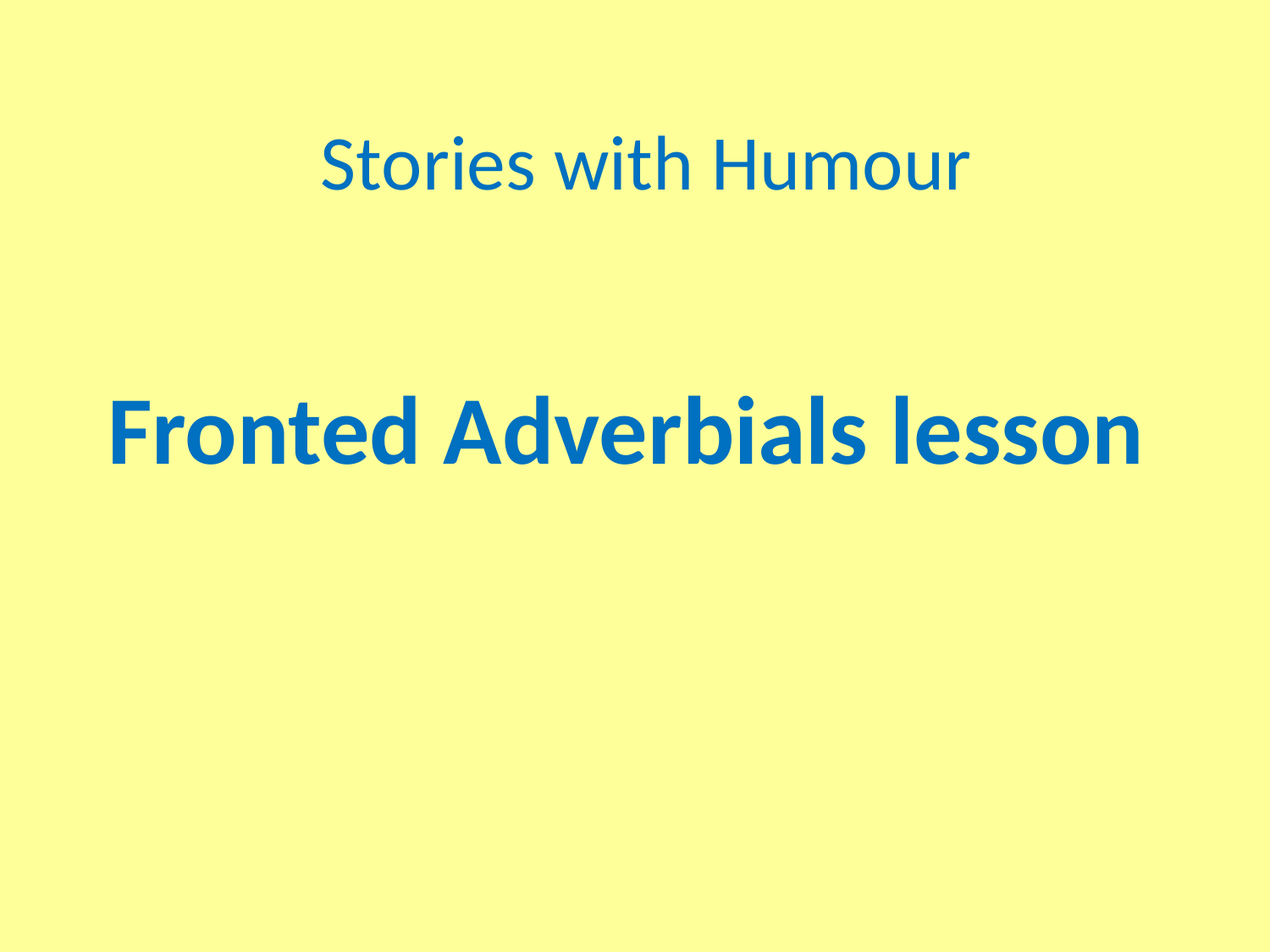

Stories with Humour
# Fronted Adverbials lesson